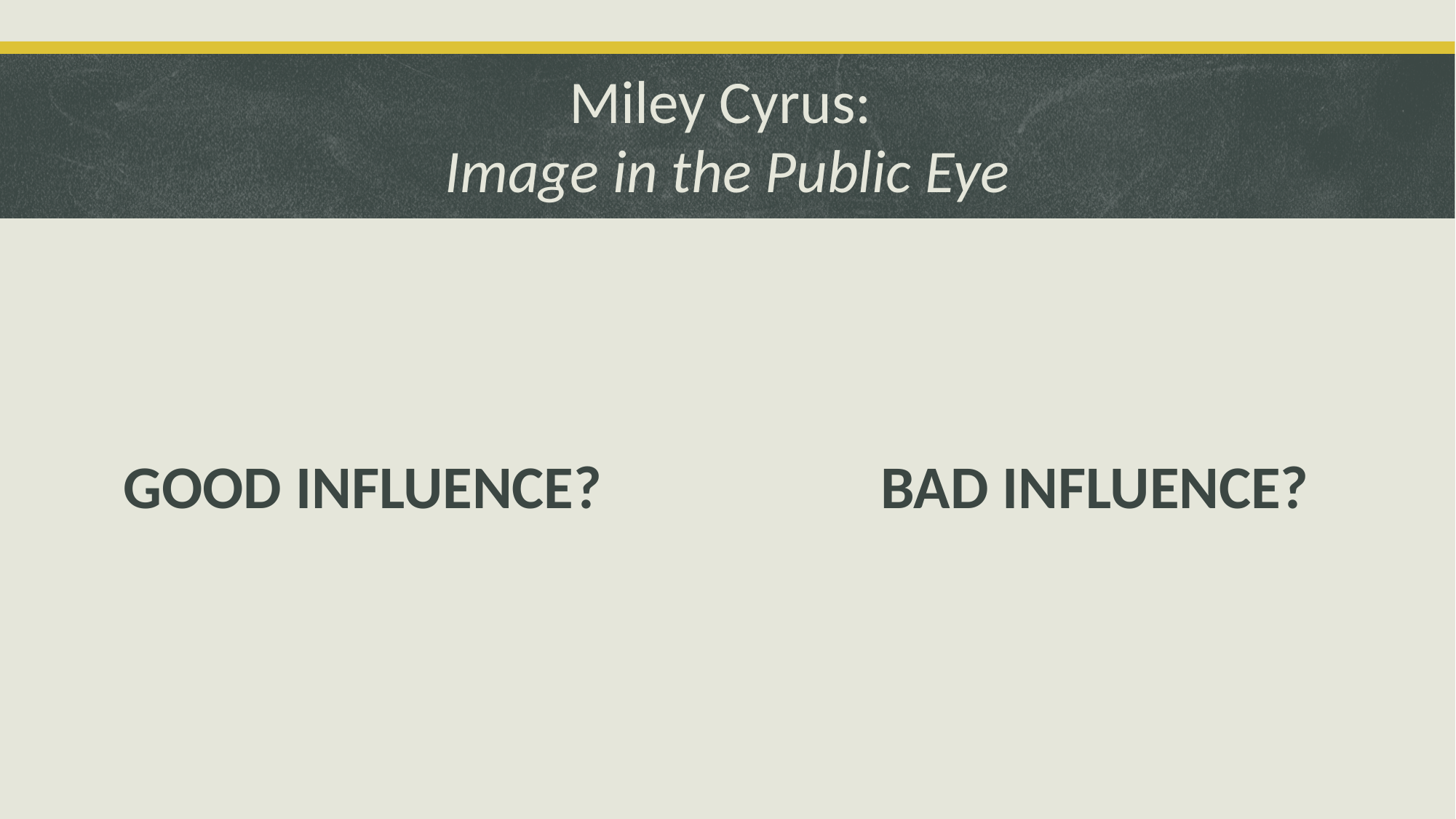

# Miley Cyrus: Image in the Public Eye
BAD INFLUENCE?
GOOD INFLUENCE?